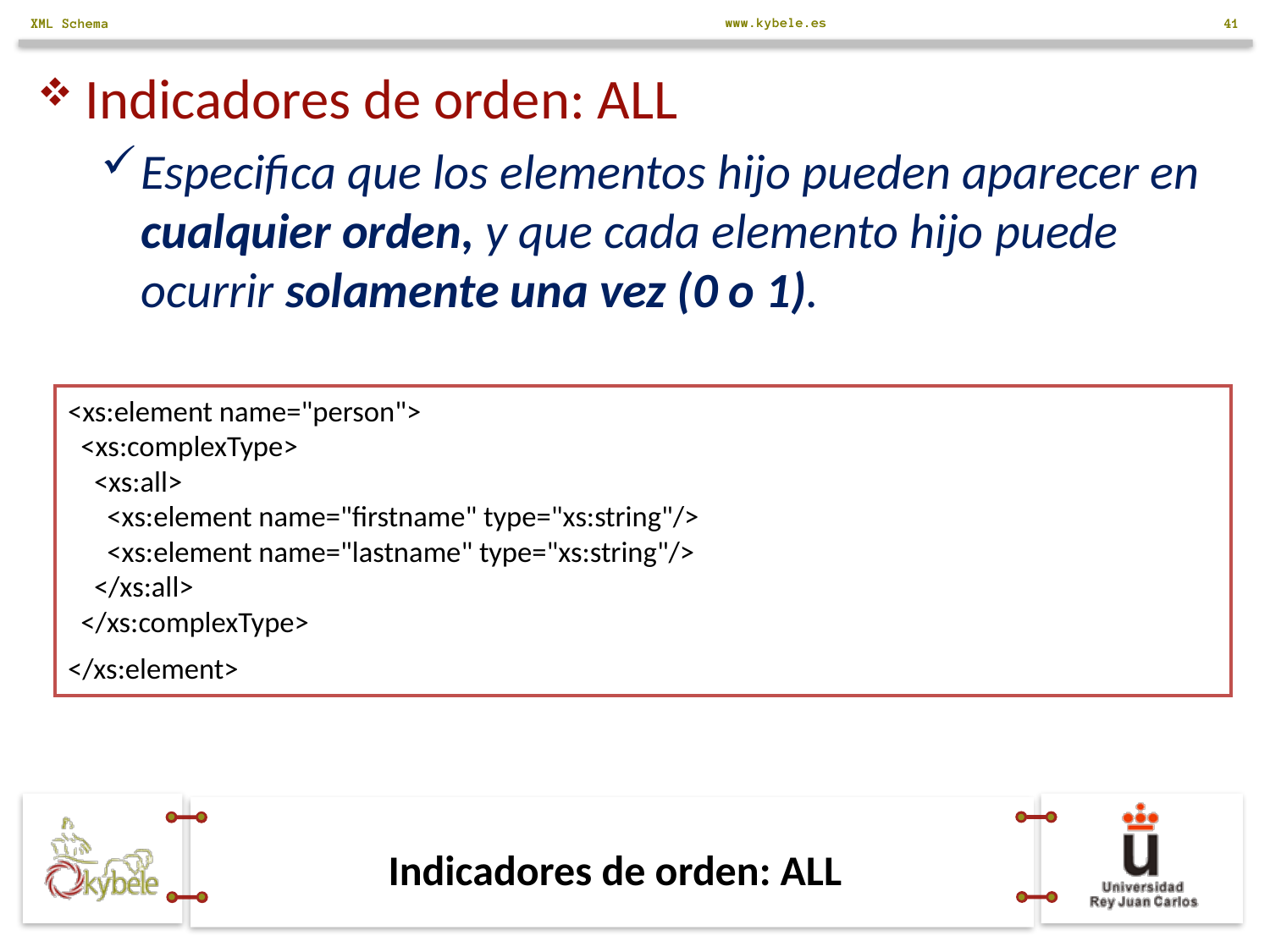

XML Schema
41
Indicadores de orden: ALL
Especifica que los elementos hijo pueden aparecer en cualquier orden, y que cada elemento hijo puede ocurrir solamente una vez (0 o 1).

<xs:element name="person">
  <xs:complexType>
    <xs:all>
      <xs:element name="firstname" type="xs:string"/>
      <xs:element name="lastname" type="xs:string"/>
    </xs:all>
  </xs:complexType>
</xs:element>
# Indicadores de orden: ALL